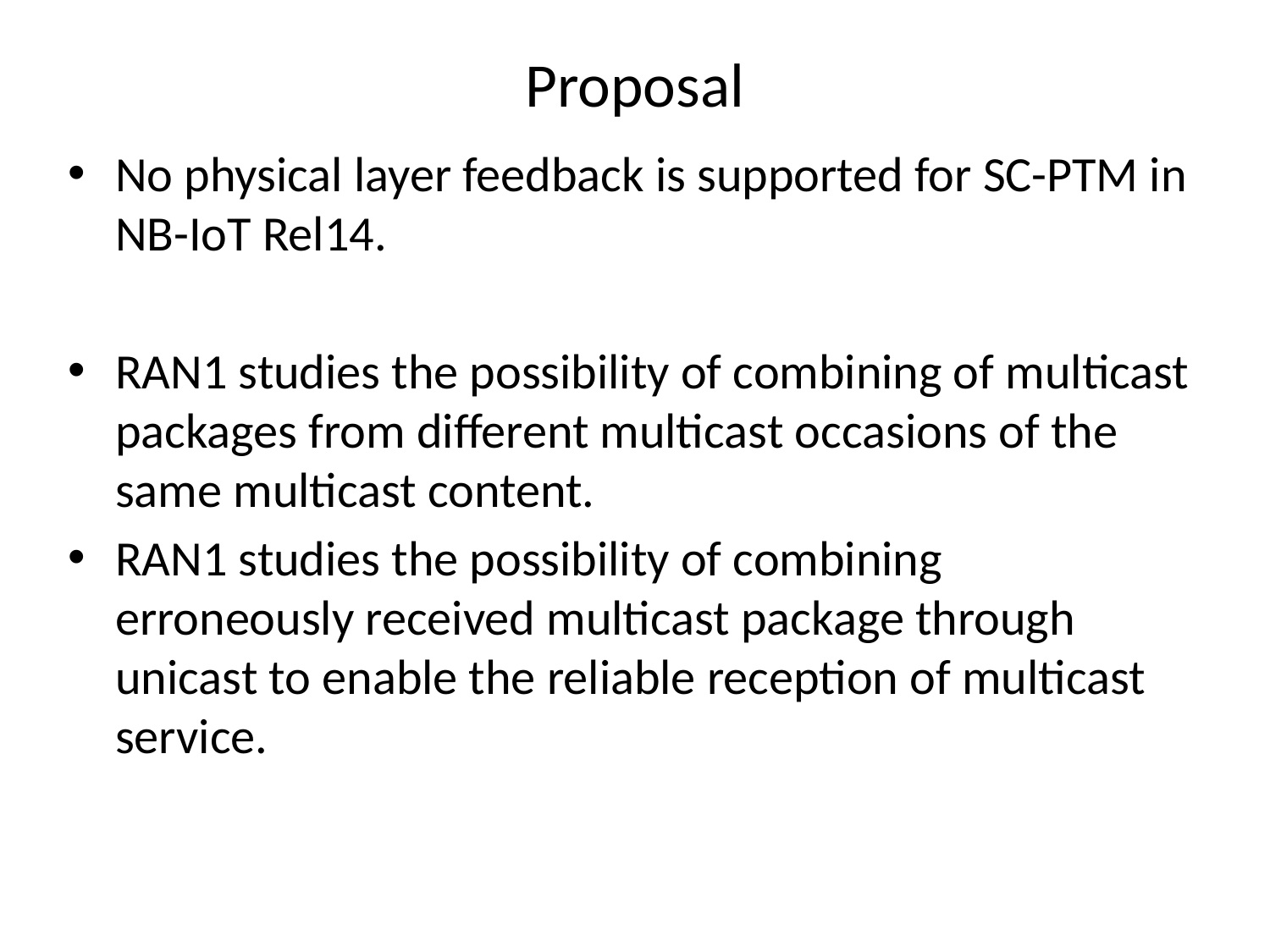

# Proposal
No physical layer feedback is supported for SC-PTM in NB-IoT Rel14.

RAN1 studies the possibility of combining of multicast packages from different multicast occasions of the same multicast content.
RAN1 studies the possibility of combining erroneously received multicast package through unicast to enable the reliable reception of multicast service.